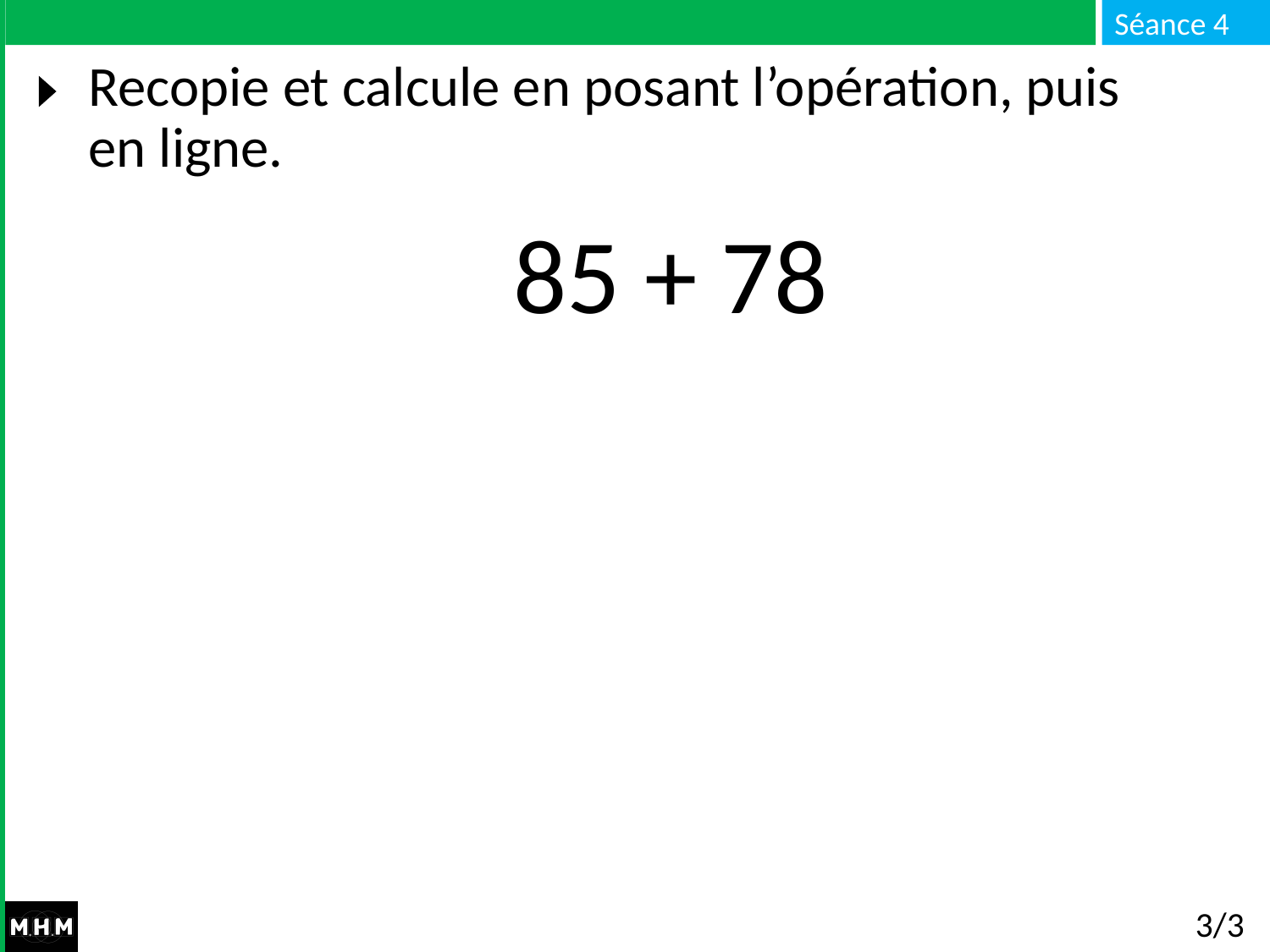

# Recopie et calcule en posant l’opération, puis en ligne.

85 + 78
3/3